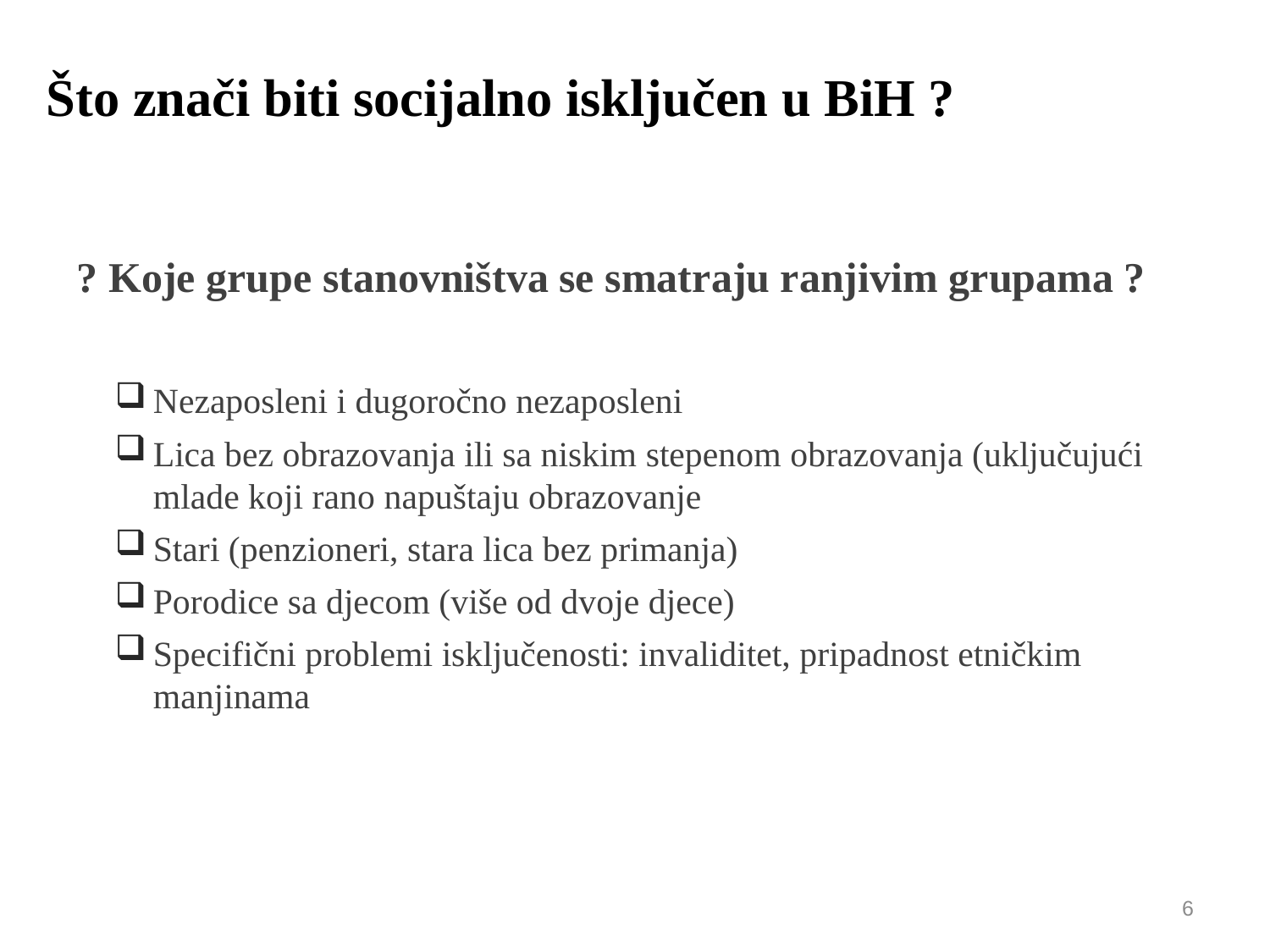

Što znači biti socijalno isključen u BiH ?
? Koje grupe stanovništva se smatraju ranjivim grupama ?

Nezaposleni i dugoročno nezaposleni
Lica bez obrazovanja ili sa niskim stepenom obrazovanja (uključujući mlade koji rano napuštaju obrazovanje
Stari (penzioneri, stara lica bez primanja)
Porodice sa djecom (više od dvoje djece)
Specifični problemi isključenosti: invaliditet, pripadnost etničkim manjinama

6